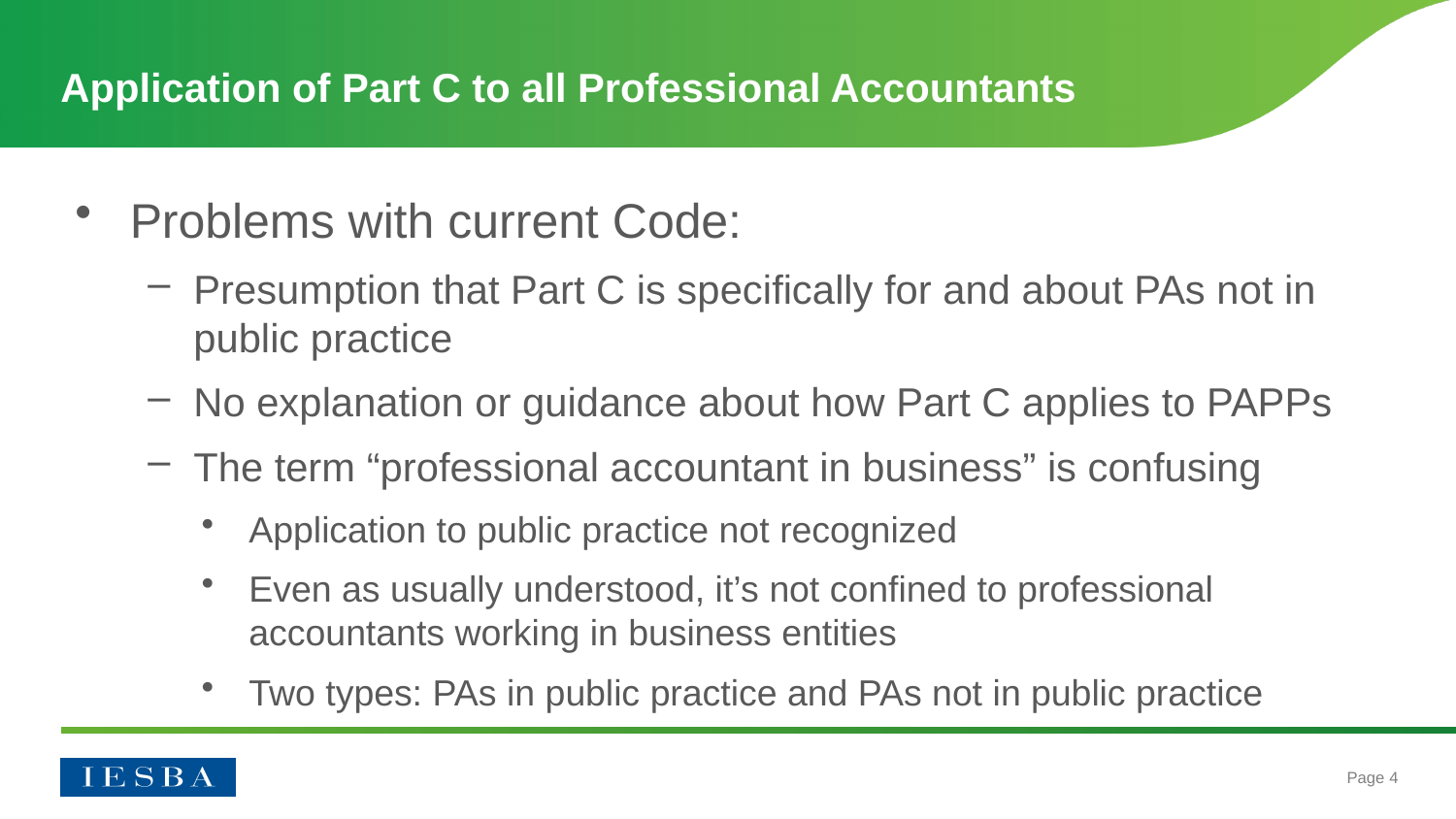

# Application of Part C to all Professional Accountants
Problems with current Code:
Presumption that Part C is specifically for and about PAs not in public practice
No explanation or guidance about how Part C applies to PAPPs
The term “professional accountant in business” is confusing
Application to public practice not recognized
Even as usually understood, it’s not confined to professional accountants working in business entities
Two types: PAs in public practice and PAs not in public practice